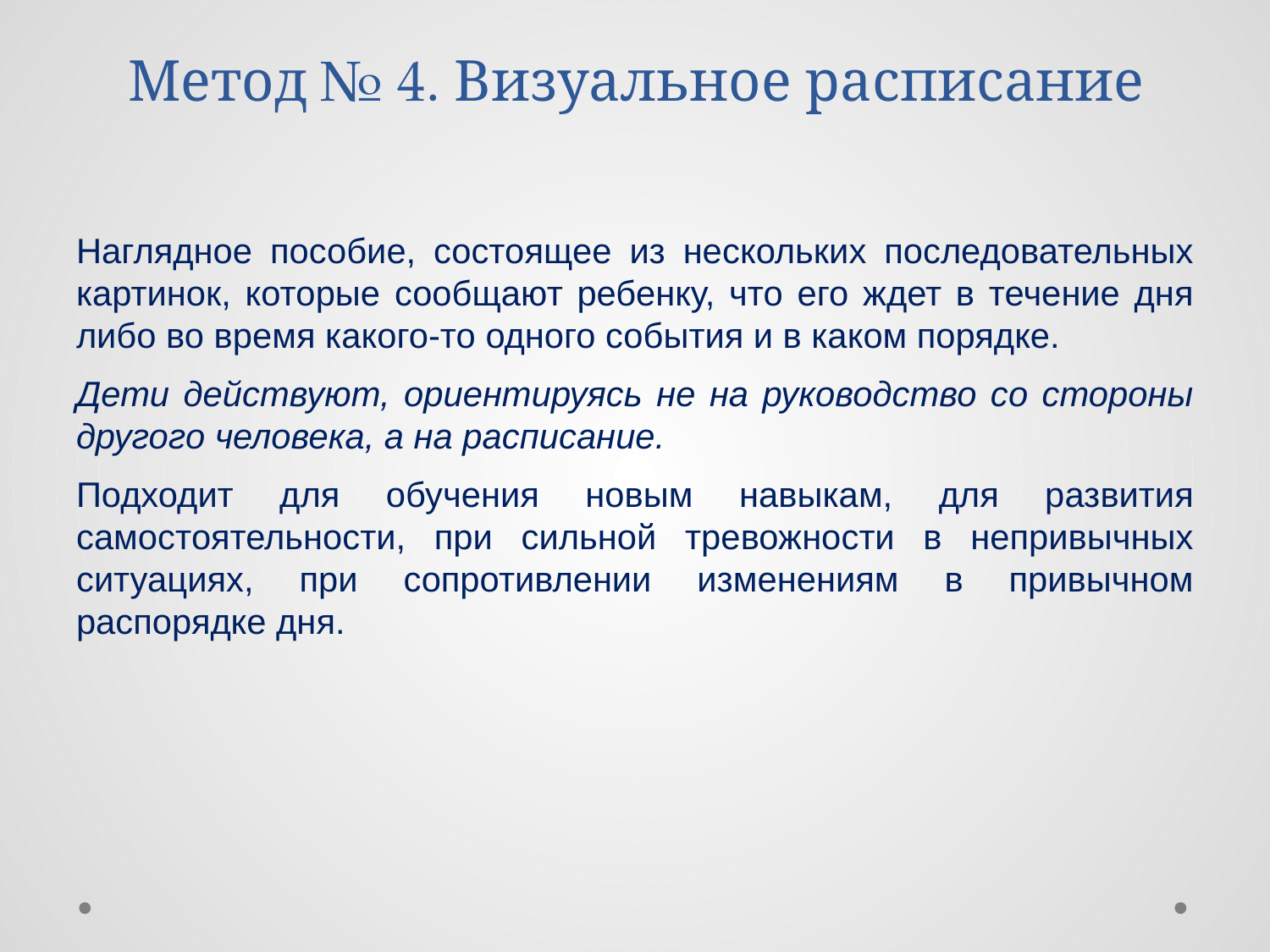

# Метод № 4. Визуальное расписание
Наглядное пособие, состоящее из нескольких последовательных картинок, которые сообщают ребенку, что его ждет в течение дня либо во время какого-то одного события и в каком порядке.
Дети действуют, ориентируясь не на руководство со стороны другого человека, а на расписание.
Подходит для обучения новым навыкам, для развития самостоятельности, при сильной тревожности в непривычных ситуациях, при сопротивлении изменениям в привычном распорядке дня.